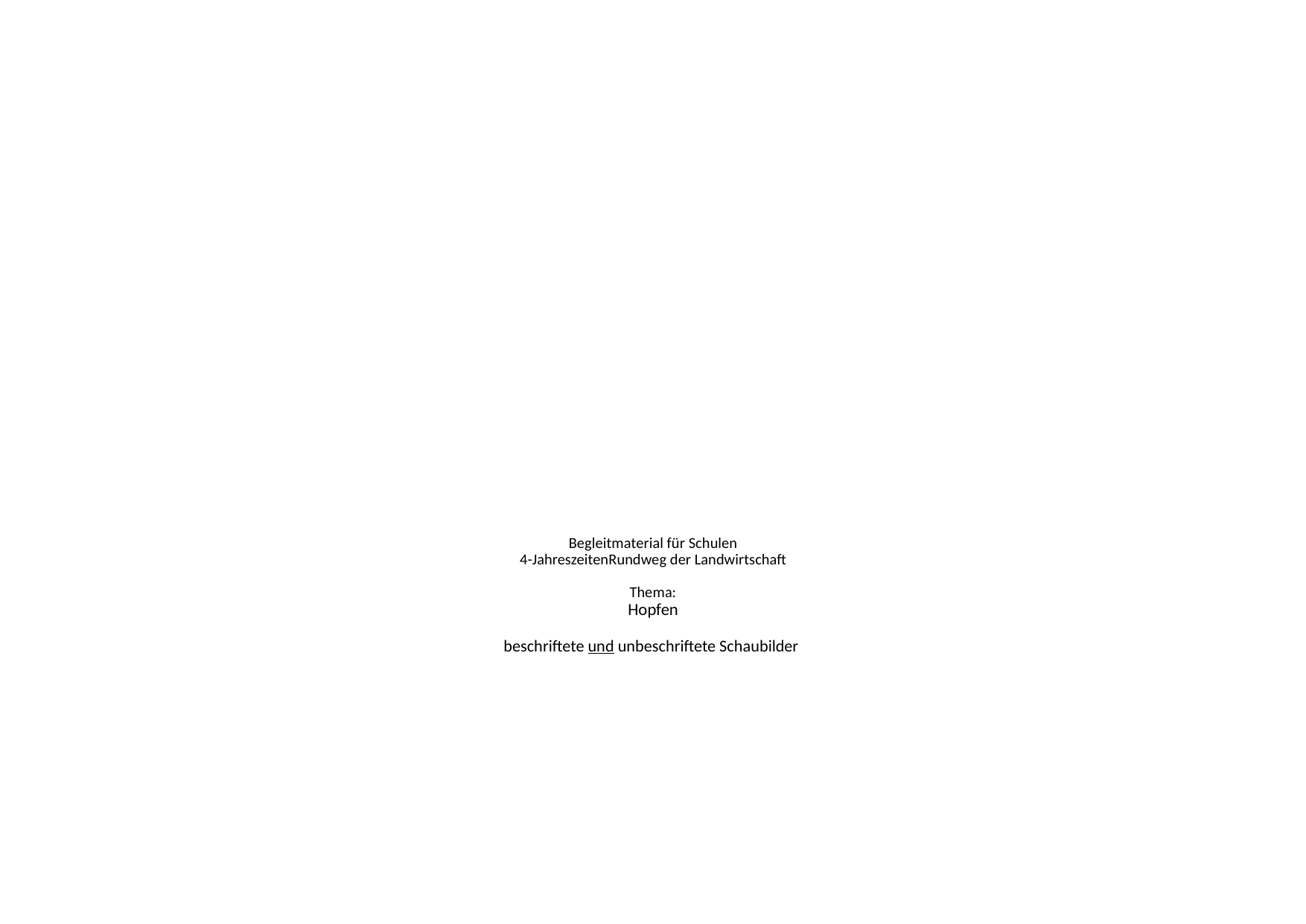

# Begleitmaterial für Schulen 4-JahreszeitenRundweg der Landwirtschaft Thema: Hopfen beschriftete und unbeschriftete Schaubilder